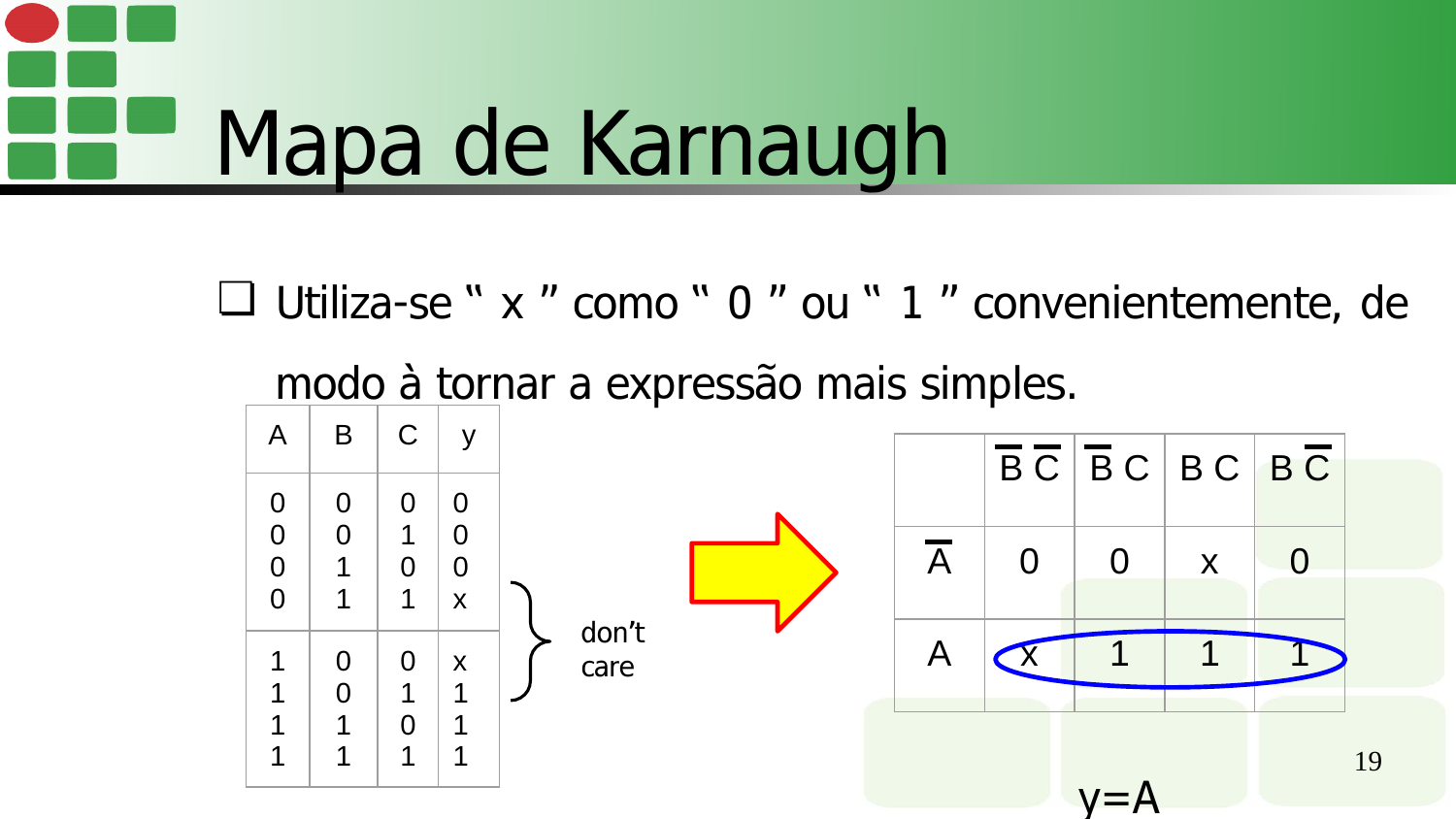

Mapa de Karnaugh
Utiliza-se “ x ” como “ 0 ” ou “ 1 ” convenientemente, de modo à tornar a expressão mais simples.
| A | B | C | y |
| --- | --- | --- | --- |
| 0 0 0 0 | 0 0 1 1 | 0 1 0 1 | 0 0 0 x |
| 1 1 1 1 | 0 0 1 1 | 0 1 0 1 | x 1 1 1 |
|  | B C | B C | B C | B C |
| --- | --- | --- | --- | --- |
| A | 0 | 0 | x | 0 |
| A | x | 1 | 1 | 1 |

don’t care

y=A
19